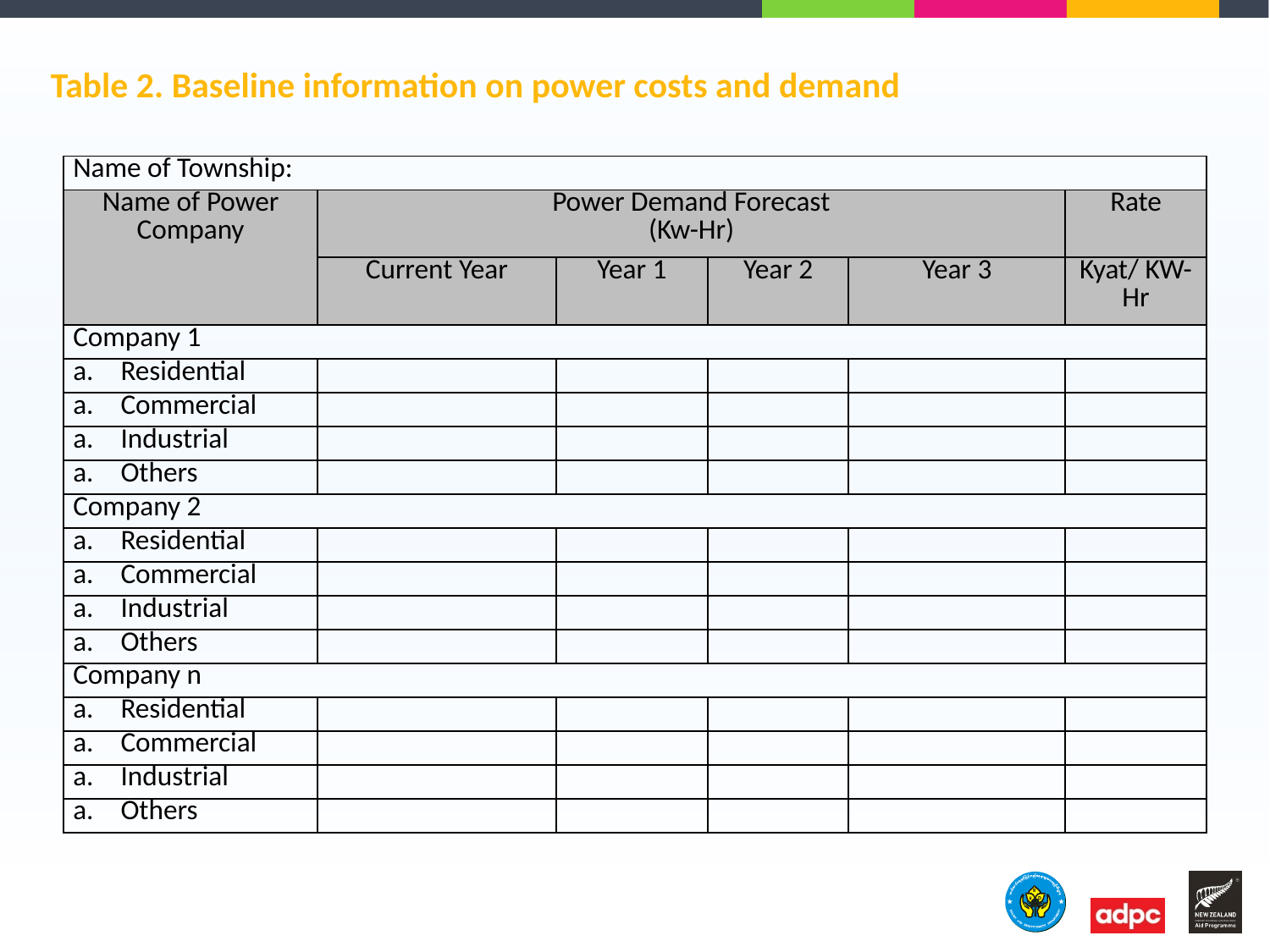

Table 2. Baseline information on power costs and demand
| Name of Township: |  |  |  |  |  |
| --- | --- | --- | --- | --- | --- |
| Name of Power Company | Power Demand Forecast (Kw-Hr) |  |  |  | Rate |
|  | Current Year | Year 1 | Year 2 | Year 3 | Kyat/ KW-Hr |
| Company 1 |  |  |  |  |  |
| Residential |  |  |  |  |  |
| Commercial |  |  |  |  |  |
| Industrial |  |  |  |  |  |
| Others |  |  |  |  |  |
| Company 2 |  |  |  |  |  |
| Residential |  |  |  |  |  |
| Commercial |  |  |  |  |  |
| Industrial |  |  |  |  |  |
| Others |  |  |  |  |  |
| Company n |  |  |  |  |  |
| Residential |  |  |  |  |  |
| Commercial |  |  |  |  |  |
| Industrial |  |  |  |  |  |
| Others |  |  |  |  |  |